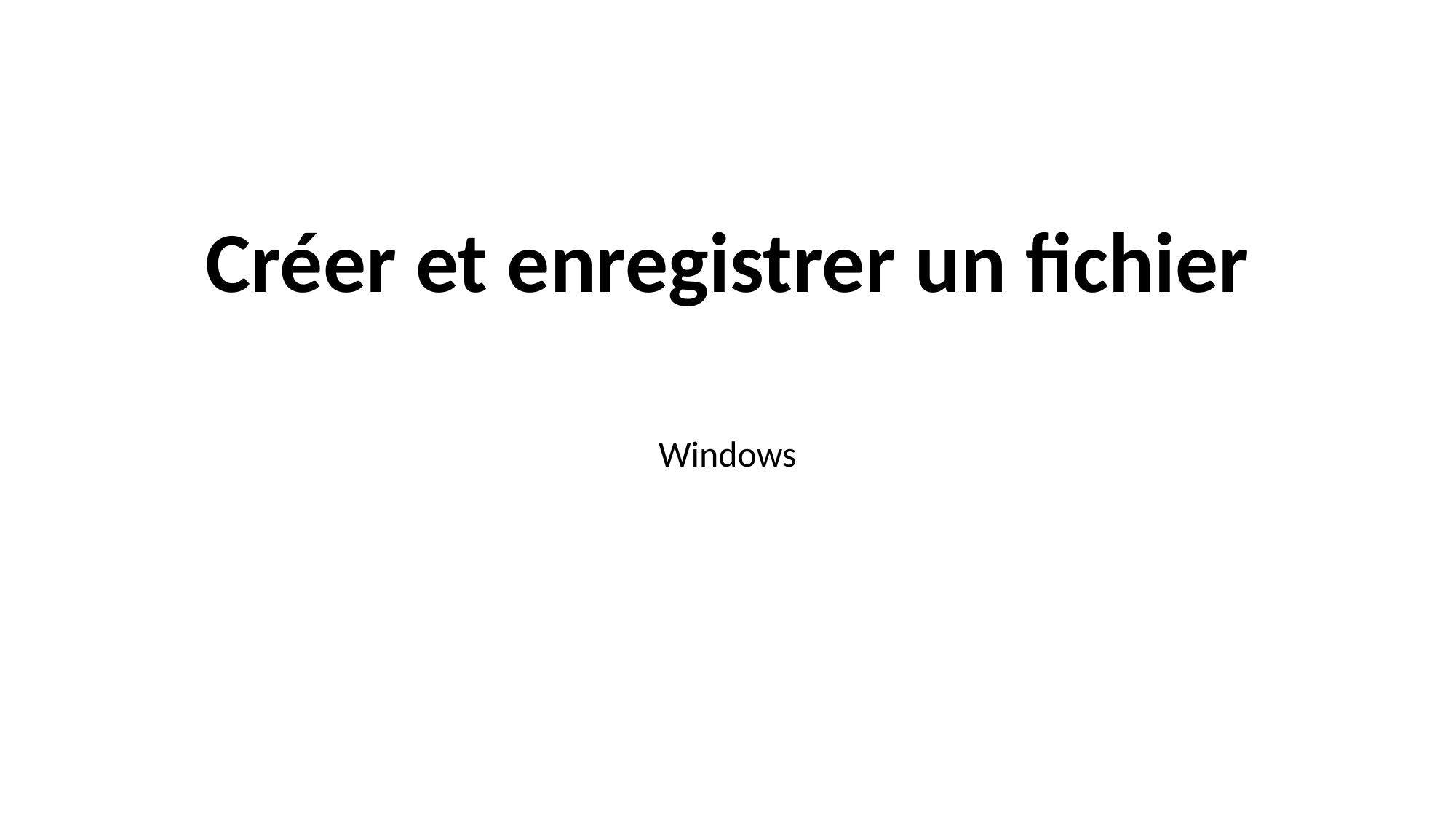

# Créer et enregistrer un fichier
Windows